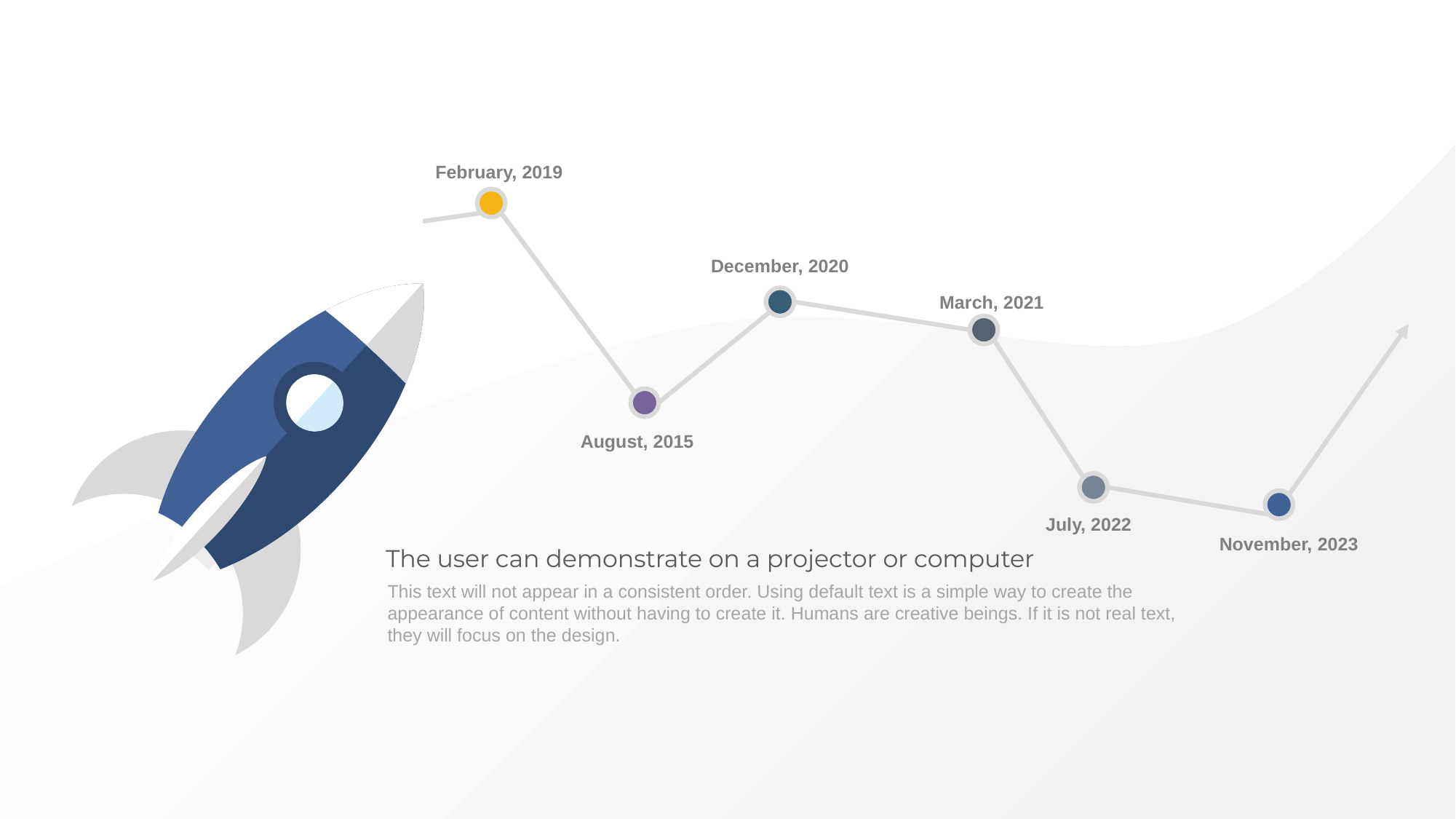

February, 2019

December, 2020
March, 2021
August, 2015
July, 2022
November, 2023
The user can demonstrate on a projector or computer
This text will not appear in a consistent order. Using default text is a simple way to create the appearance of content without having to create it. Humans are creative beings. If it is not real text, they will focus on the design.